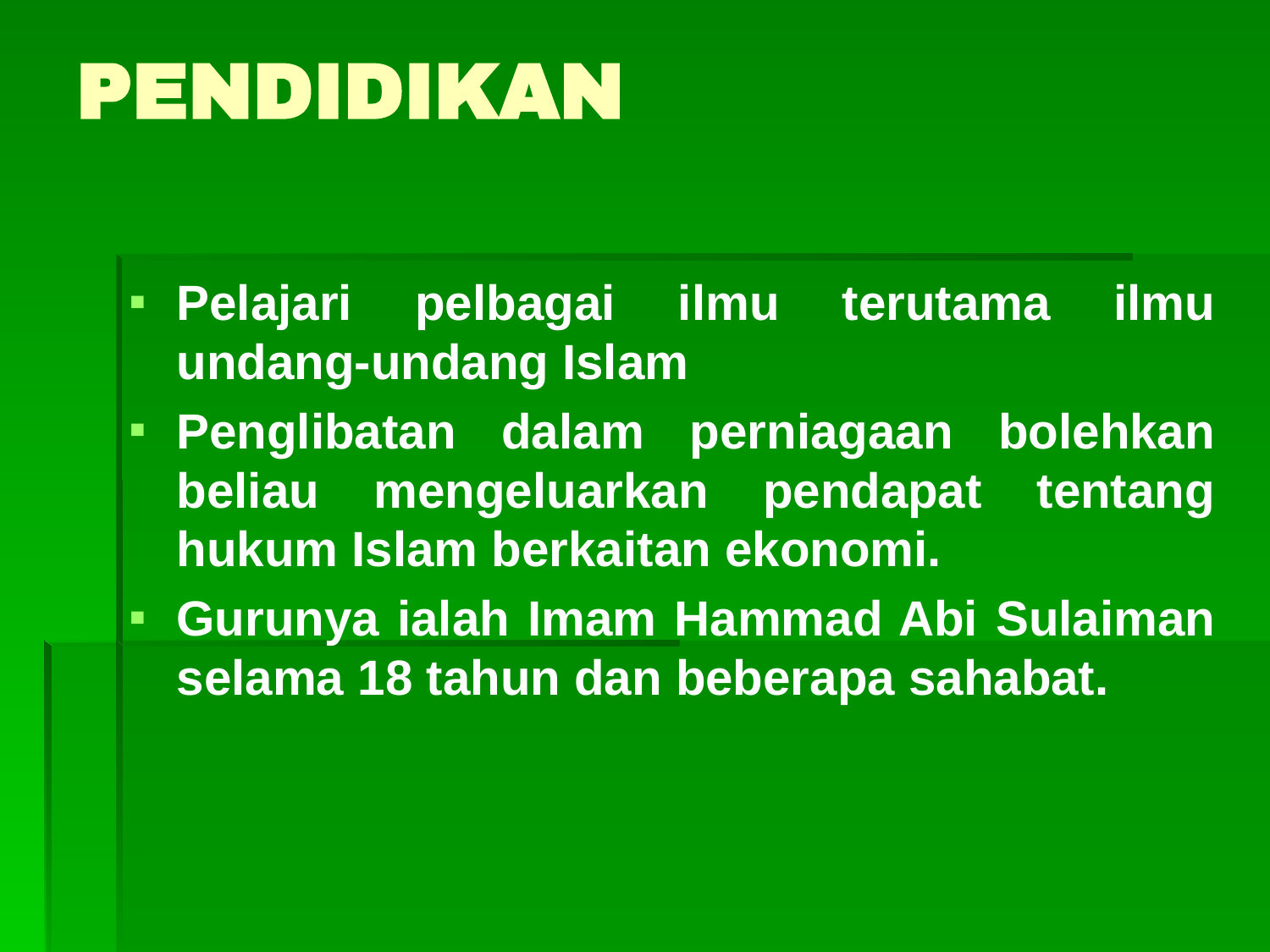

# PENDIDIKAN
Pelajari pelbagai ilmu terutama ilmu undang-undang Islam
Penglibatan dalam perniagaan bolehkan beliau mengeluarkan pendapat tentang hukum Islam berkaitan ekonomi.
Gurunya ialah Imam Hammad Abi Sulaiman selama 18 tahun dan beberapa sahabat.